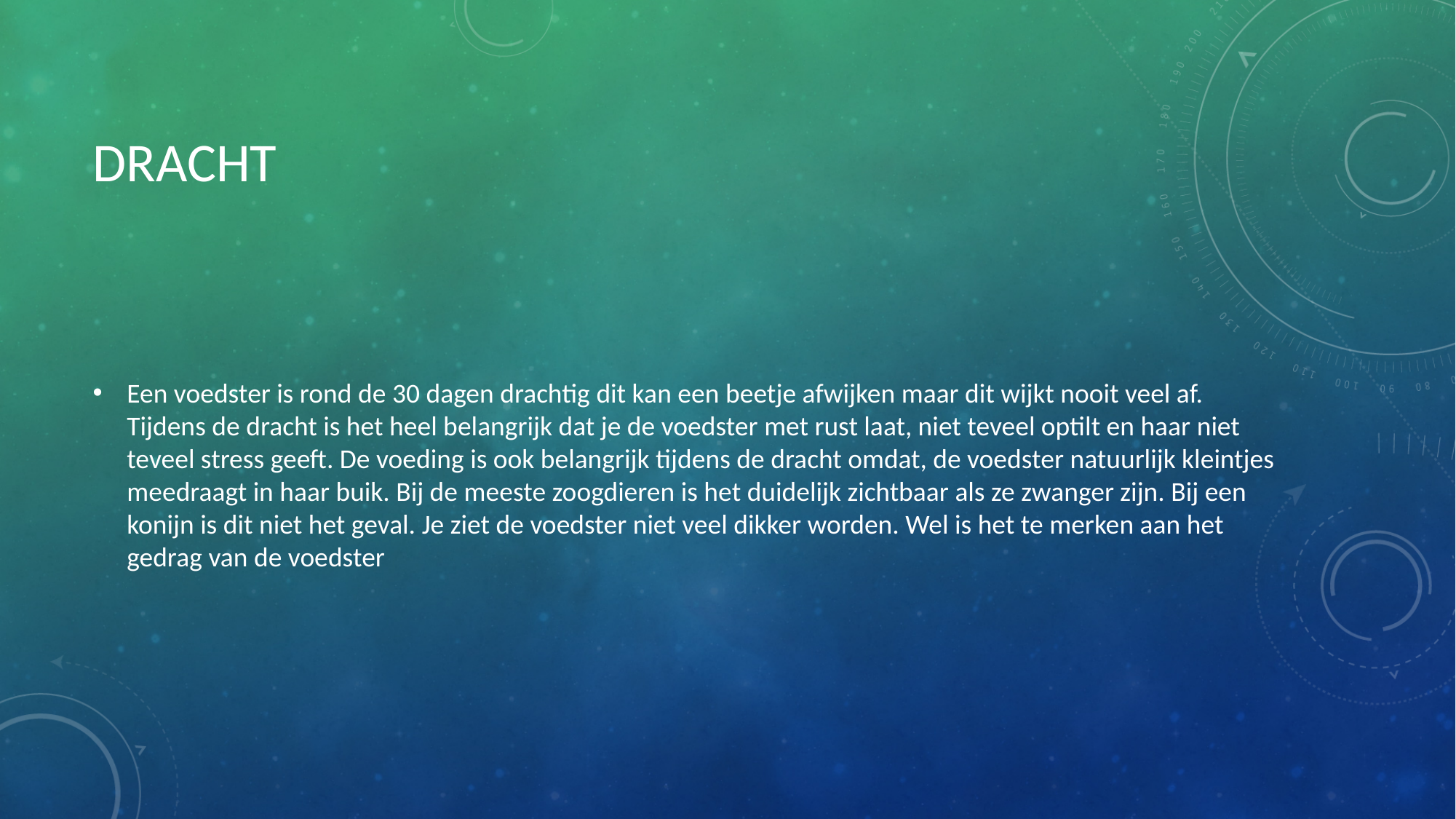

# dracht
Een voedster is rond de 30 dagen drachtig dit kan een beetje afwijken maar dit wijkt nooit veel af. Tijdens de dracht is het heel belangrijk dat je de voedster met rust laat, niet teveel optilt en haar niet teveel stress geeft. De voeding is ook belangrijk tijdens de dracht omdat, de voedster natuurlijk kleintjes meedraagt in haar buik. Bij de meeste zoogdieren is het duidelijk zichtbaar als ze zwanger zijn. Bij een konijn is dit niet het geval. Je ziet de voedster niet veel dikker worden. Wel is het te merken aan het gedrag van de voedster